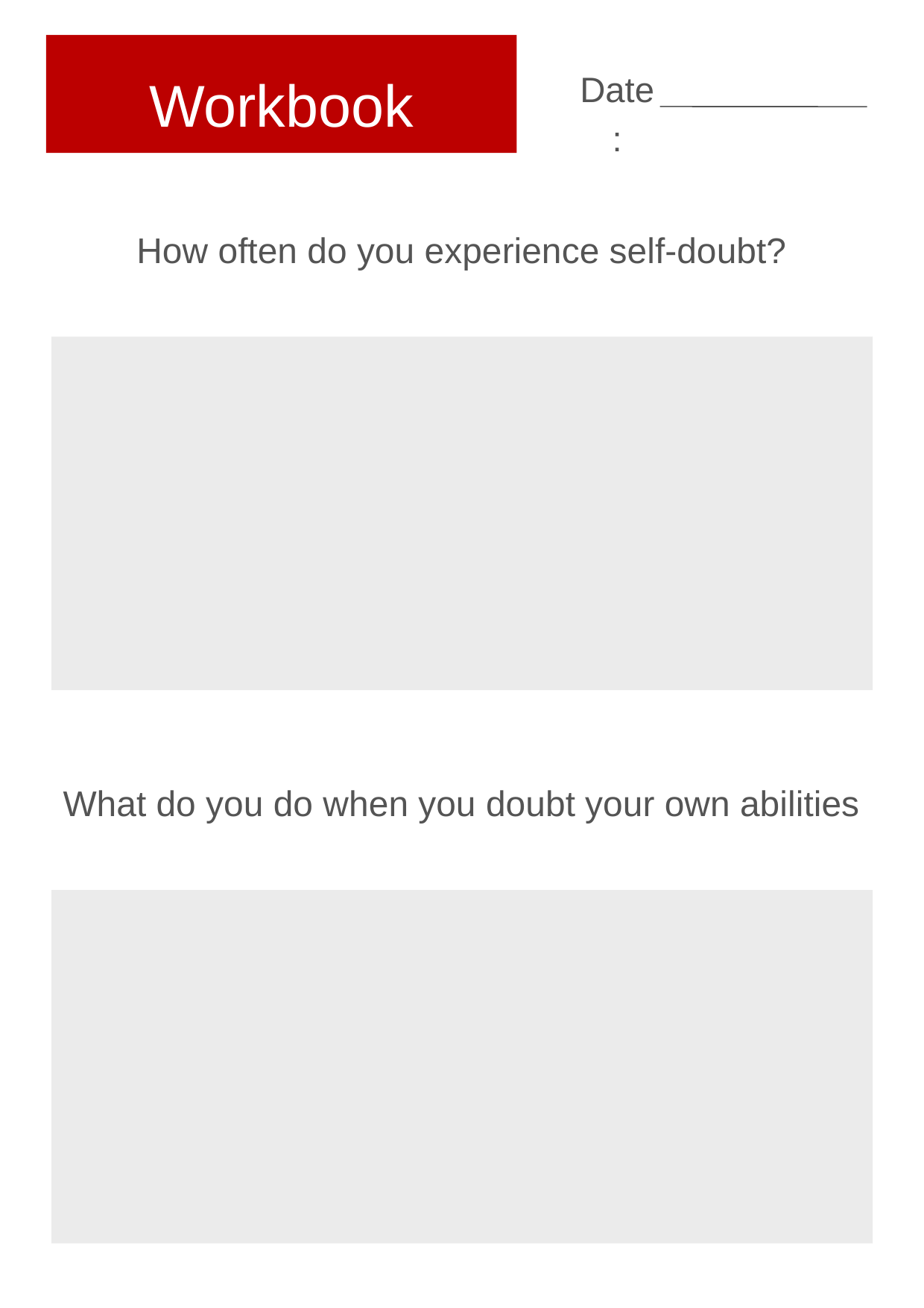

Workbook
Date:

How often do you experience self-doubt?

What do you do when you doubt your own abilities